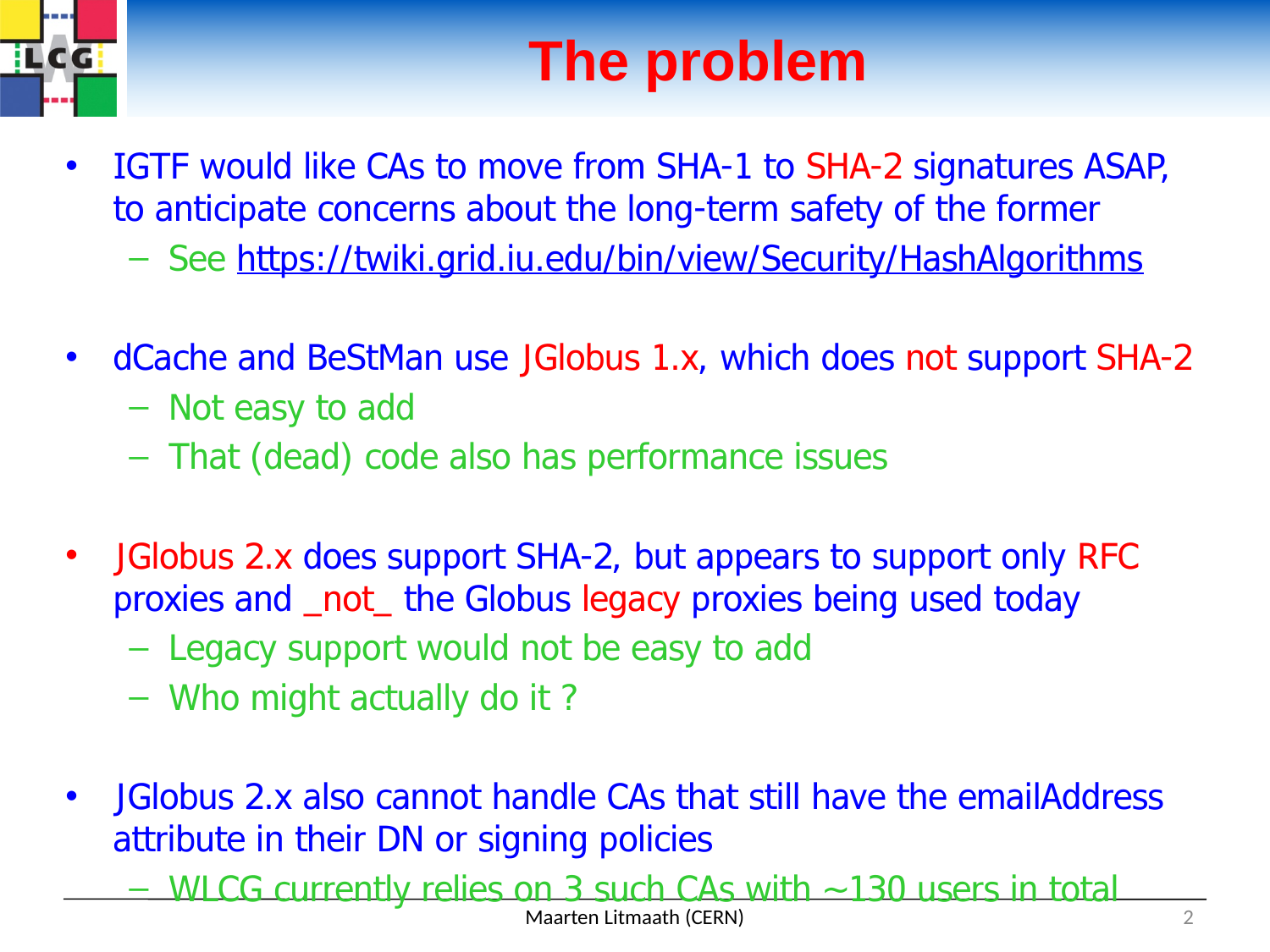

# The problem
IGTF would like CAs to move from SHA-1 to SHA-2 signatures ASAP, to anticipate concerns about the long-term safety of the former
See https://twiki.grid.iu.edu/bin/view/Security/HashAlgorithms

dCache and BeStMan use JGlobus 1.x, which does not support SHA-2
Not easy to add
That (dead) code also has performance issues

JGlobus 2.x does support SHA-2, but appears to support only RFC proxies and _not_ the Globus legacy proxies being used today
Legacy support would not be easy to add
Who might actually do it ?

JGlobus 2.x also cannot handle CAs that still have the emailAddress attribute in their DN or signing policies
WLCG currently relies on 3 such CAs with ~130 users in total
Maarten Litmaath (CERN)
2